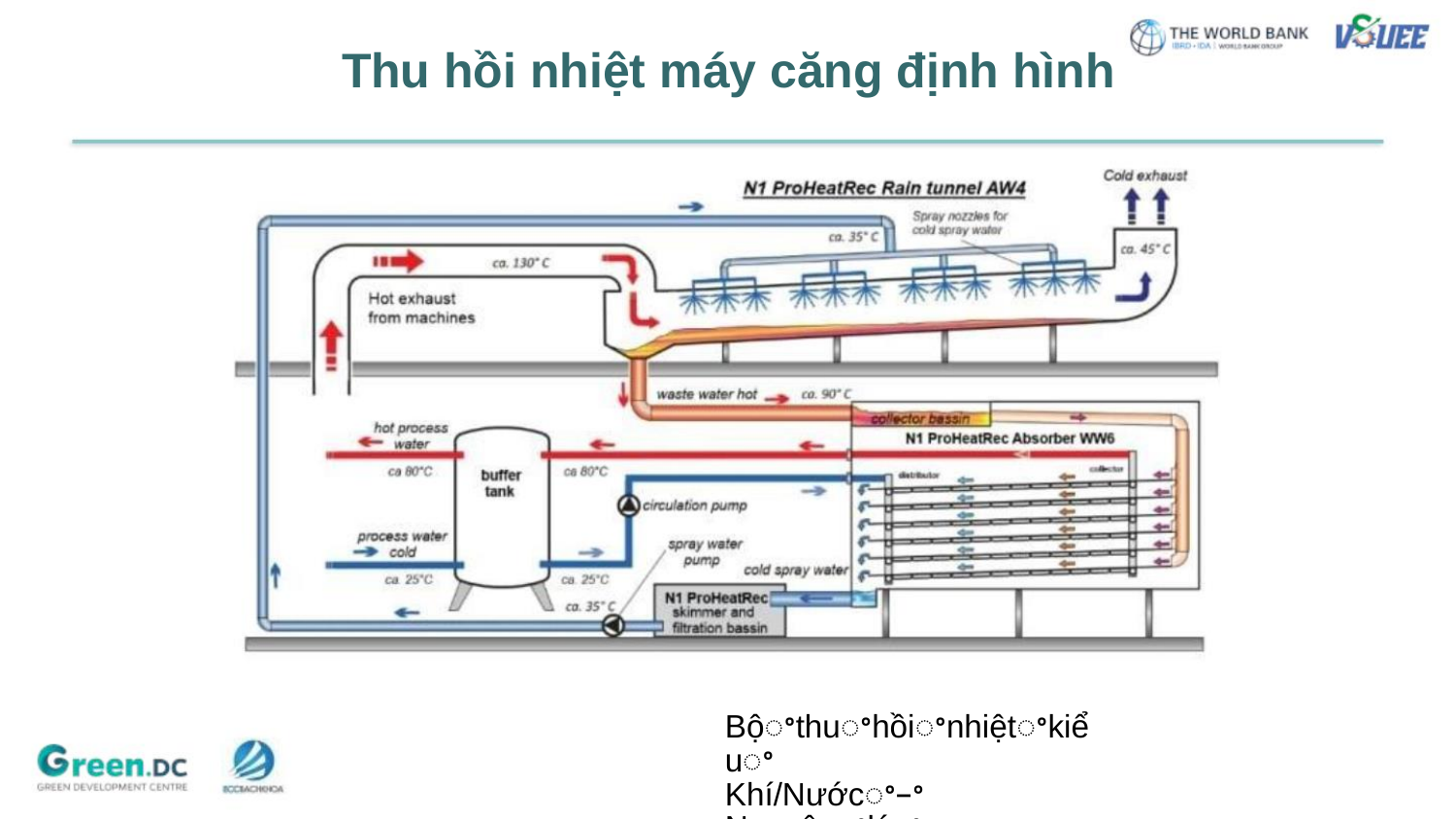

Thu hồi nhiệt máy căng định hình
Bộꢀthuꢀhồiꢀnhiệtꢀkiểuꢀ
Khí/Nướcꢀ–ꢀNguyênꢀlýꢀ